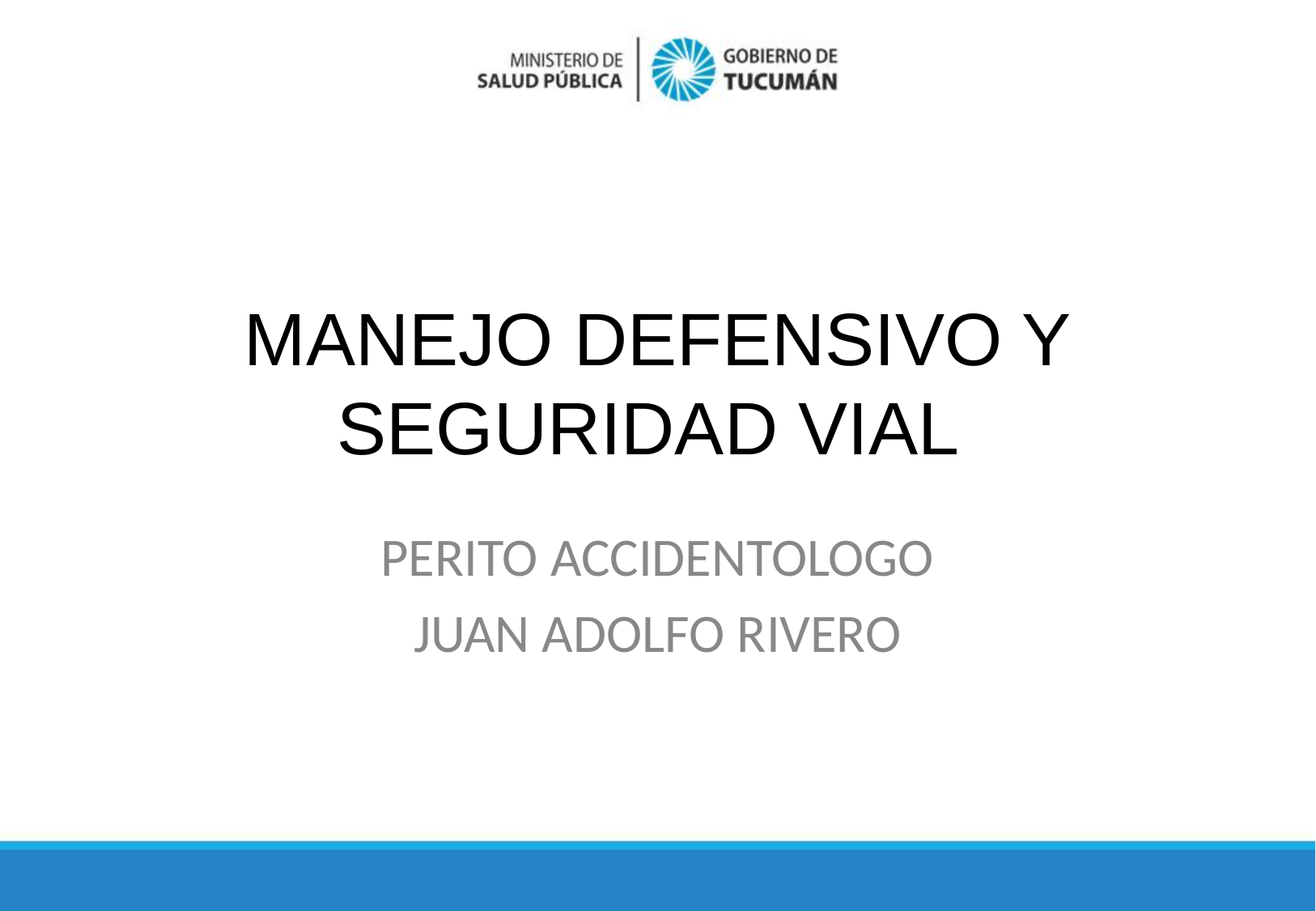

# MANEJO DEFENSIVO Y SEGURIDAD VIAL
PERITO ACCIDENTOLOGO
JUAN ADOLFO RIVERO